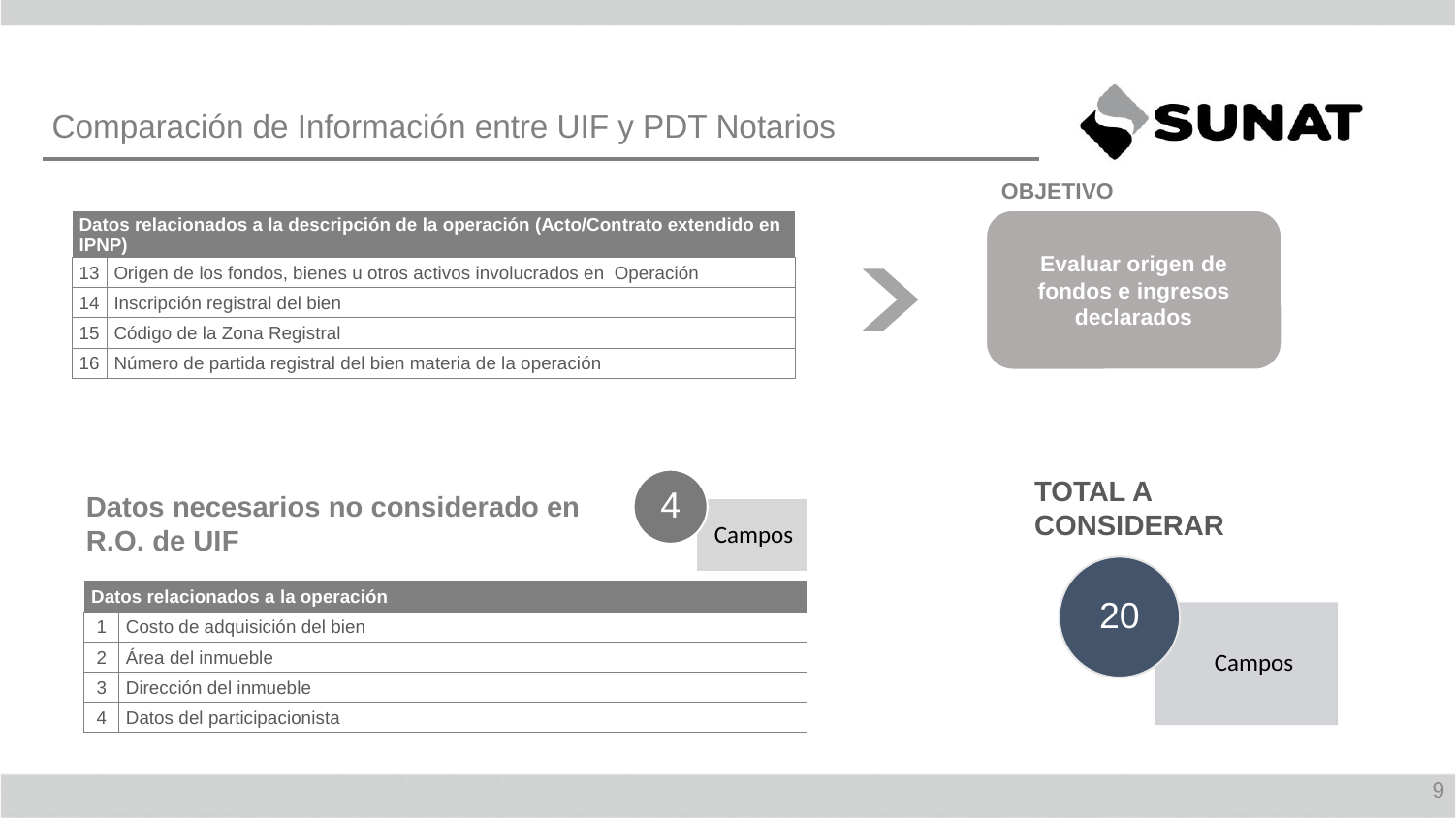

Comparación de Información entre UIF y PDT Notarios
OBJETIVO
Evaluar origen de fondos e ingresos declarados
| Datos relacionados a la descripción de la operación (Acto/Contrato extendido en IPNP) |  |
| --- | --- |
| 13 | Origen de los fondos, bienes u otros activos involucrados en Operación |
| 14 | Inscripción registral del bien |
| 15 | Código de la Zona Registral |
| 16 | Número de partida registral del bien materia de la operación |

TOTAL A CONSIDERAR
Campos
4
Datos necesarios no considerado en R.O. de UIF
Campos
20
| Datos relacionados a la operación |  |
| --- | --- |
| 1 | Costo de adquisición del bien |
| 2 | Área del inmueble |
| 3 | Dirección del inmueble |
| 4 | Datos del participacionista |
9